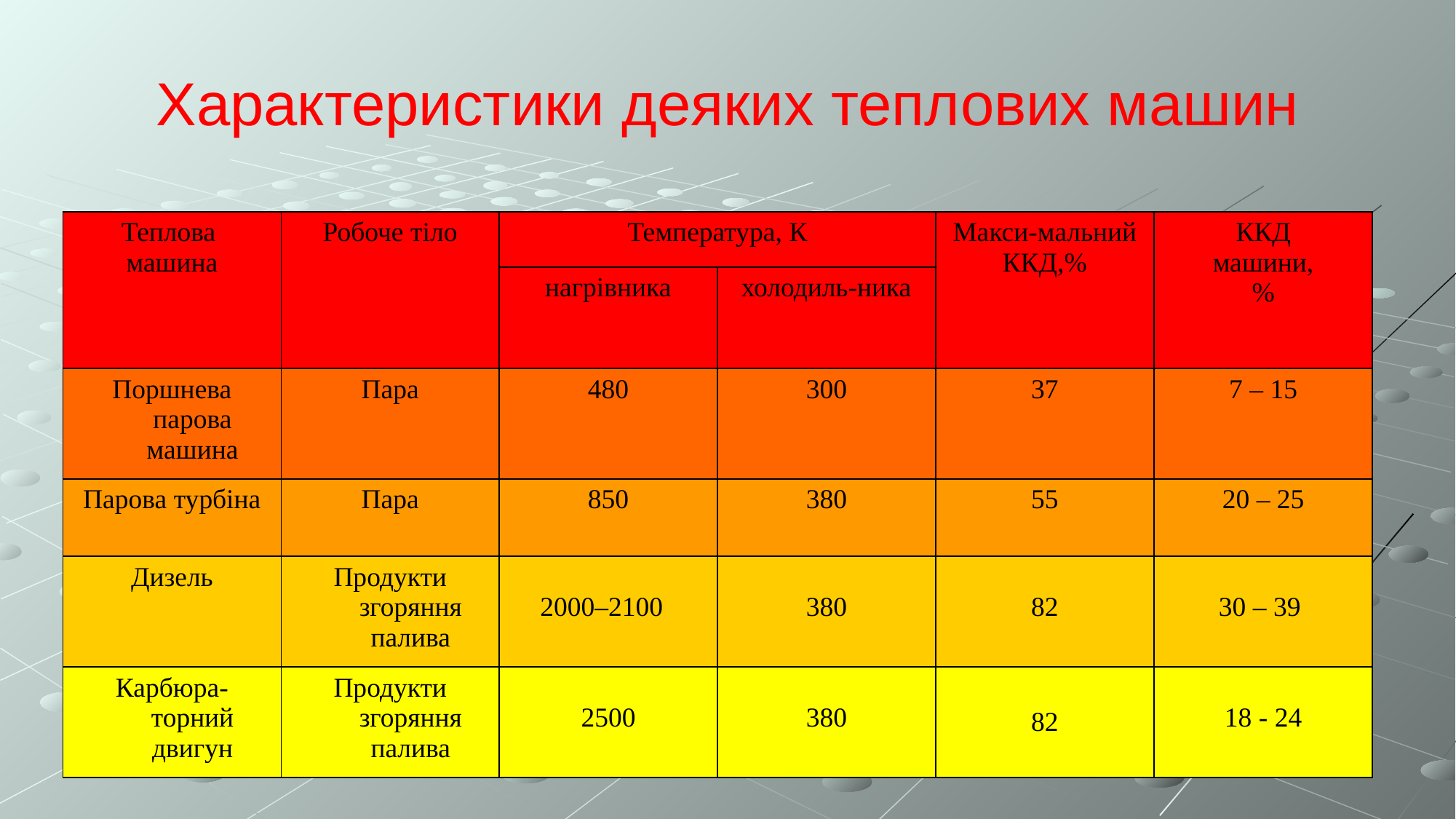

# Характеристики деяких теплових машин
| Теплова машина | Робоче тіло | Температура, К |  | Макси-мальний ККД,% | ККД машини, % |
| --- | --- | --- | --- | --- | --- |
|  |  | нагрівника | холодиль-ника |  |  |
| Поршнева парова машина | Пара | 480 | 300 | 37 | 7 – 15 |
| Парова турбіна | Пара | 850 | 380 | 55 | 20 – 25 |
| Дизель | Продукти згоряння палива | 2000–2100 | 380 | 82 | 30 – 39 |
| Карбюра-торний двигун | Продукти згоряння палива | 2500 | 380 | 82 | 18 - 24 |